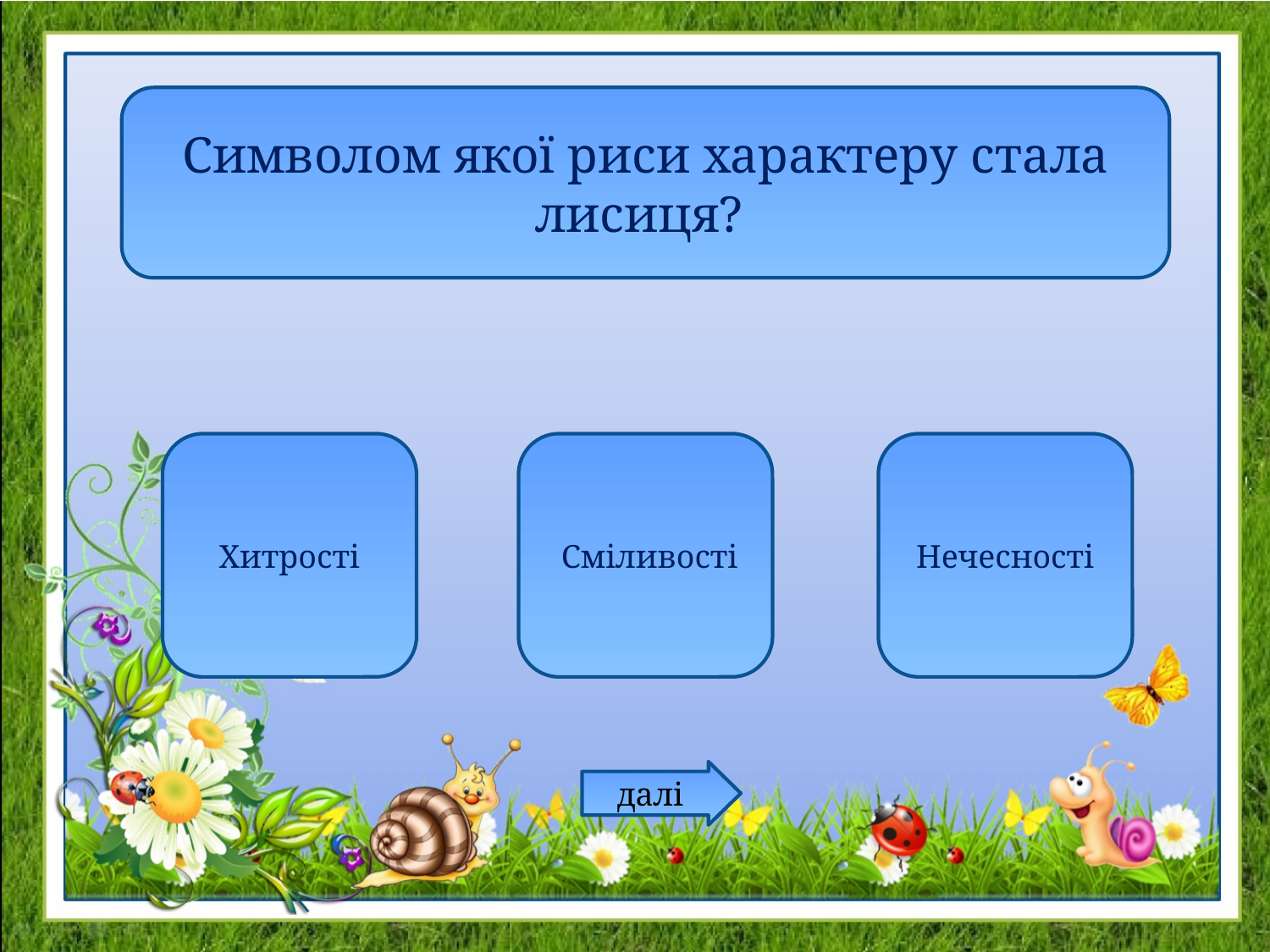

Символом якої риси характеру стала лисиця?
Хитрості
 Сміливості
Нечесності
далі